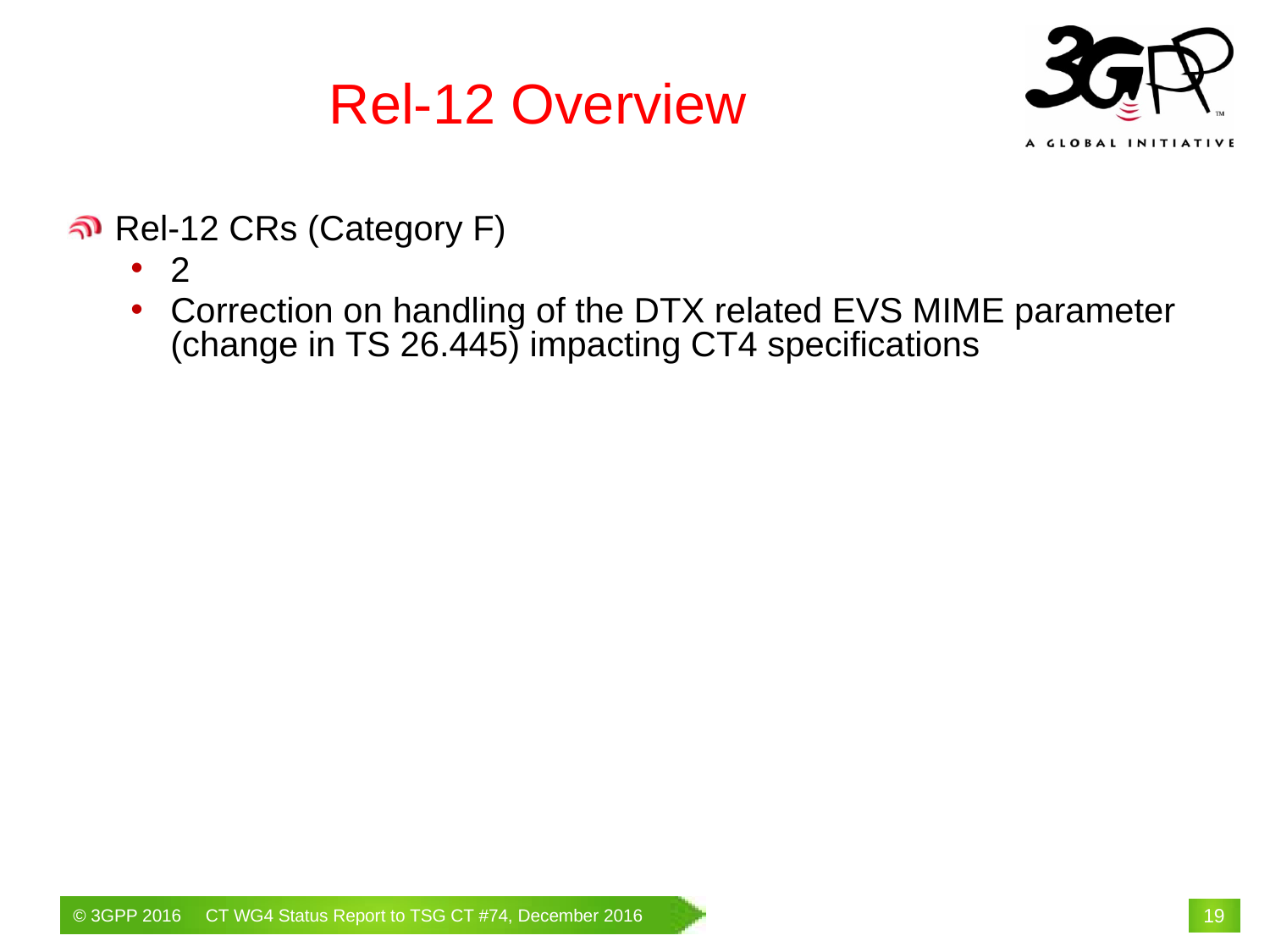

# Rel-12 Overview
Rel-12 CRs (Category F)
2
Correction on handling of the DTX related EVS MIME parameter (change in TS 26.445) impacting CT4 specifications